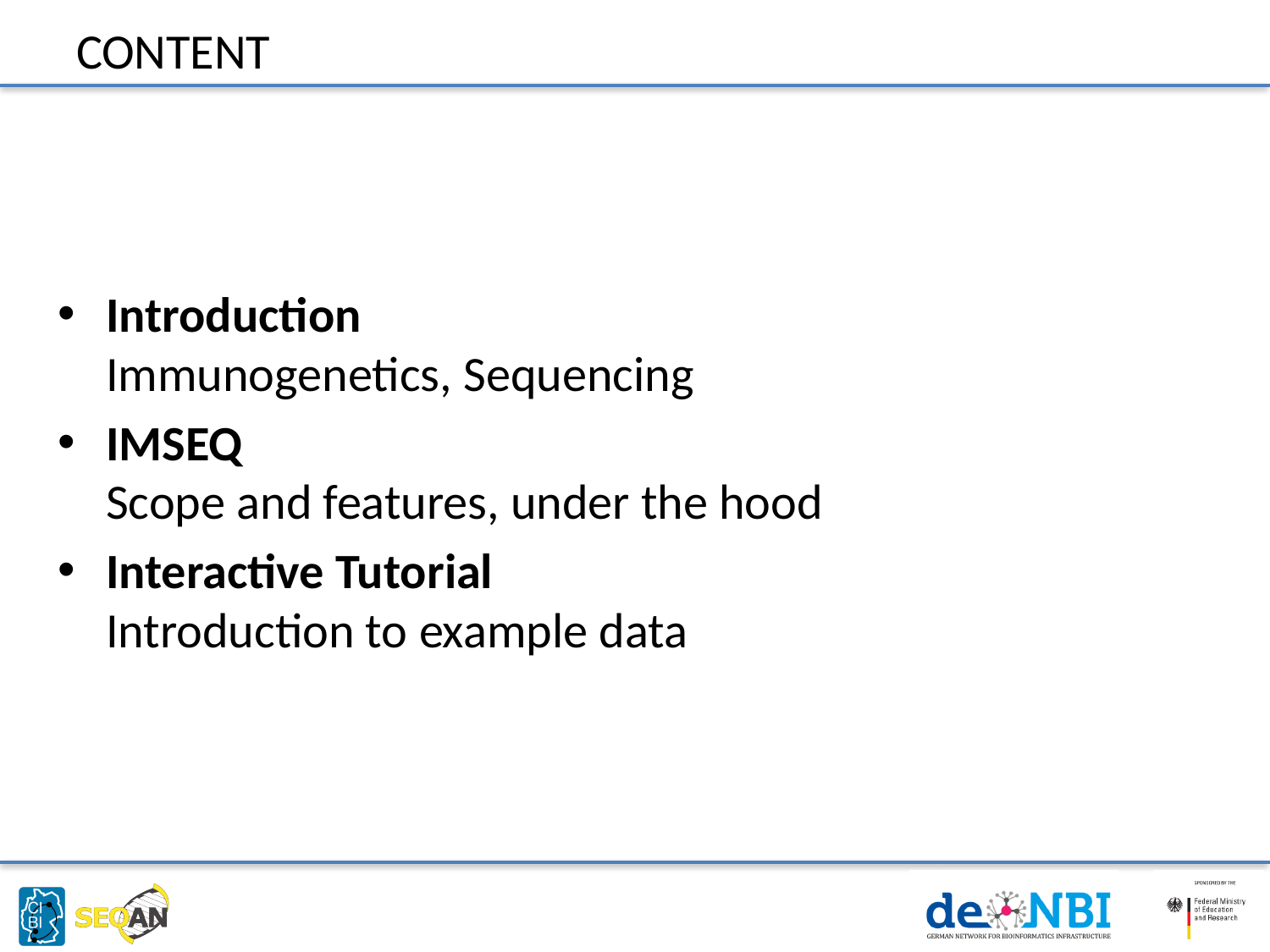

# Content
Introduction
Immunogenetics, Sequencing
IMSEQ
Scope and features, under the hood
Interactive Tutorial
Introduction to example data